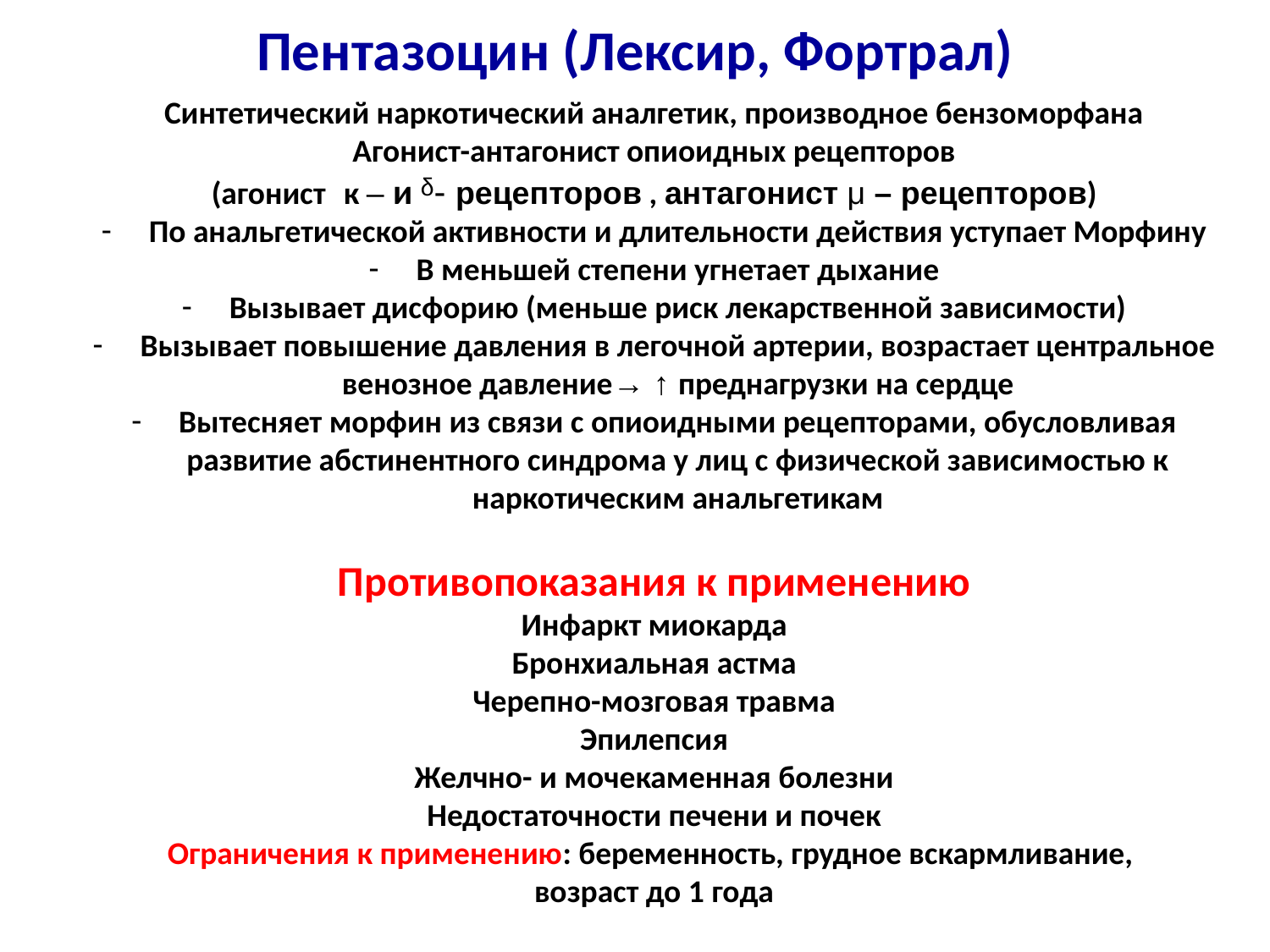

# Пентазоцин (Лексир, Фортрал)
Синтетический наркотический аналгетик, производное бензоморфана
Агонист-антагонист опиоидных рецепторов
(агонист  к – и ᵟ- рецепторов , антагонист μ – рецепторов)
По анальгетической активности и длительности действия уступает Морфину
В меньшей степени угнетает дыхание
Вызывает дисфорию (меньше риск лекарственной зависимости)
Вызывает повышение давления в легочной артерии, возрастает центральное венозное давление→ ↑ преднагрузки на сердце
Вытесняет морфин из связи с опиоидными рецепторами, обусловливая развитие абстинентного синдрома у лиц с физической зависимостью к наркотическим анальгетикам

Противопоказания к применению
Инфаркт миокарда
Бронхиальная астма
Черепно-мозговая травма
Эпилепсия
Желчно- и мочекаменная болезни
Недостаточности печени и почек
Ограничения к применению: беременность, грудное вскармливание,
возраст до 1 года